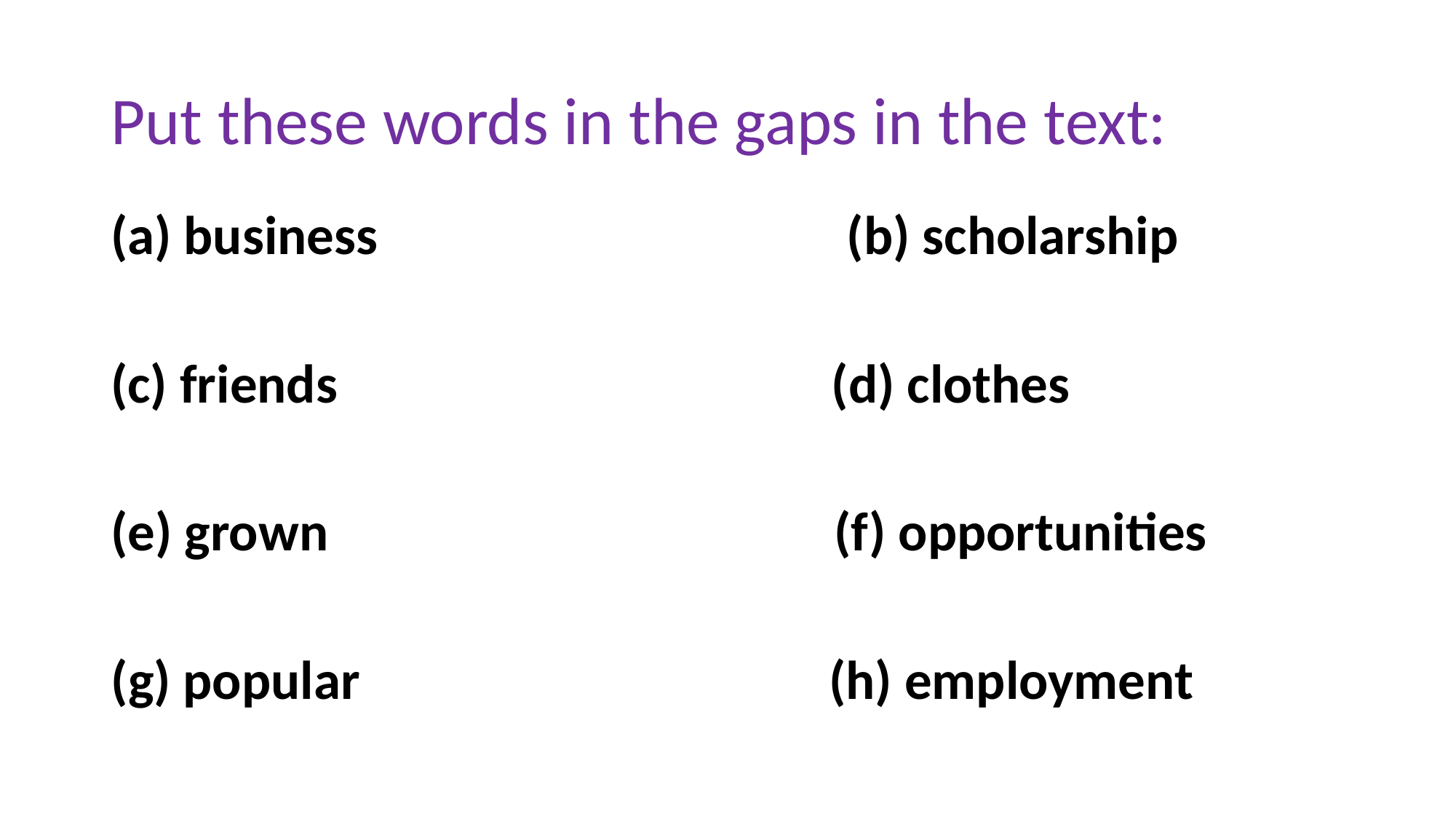

# Put these words in the gaps in the text:
(a) business                                      (b) scholarship

(c) friends                                        (d) clothes

(e) grown                                         (f) opportunities

(g) popular                                      (h) employment